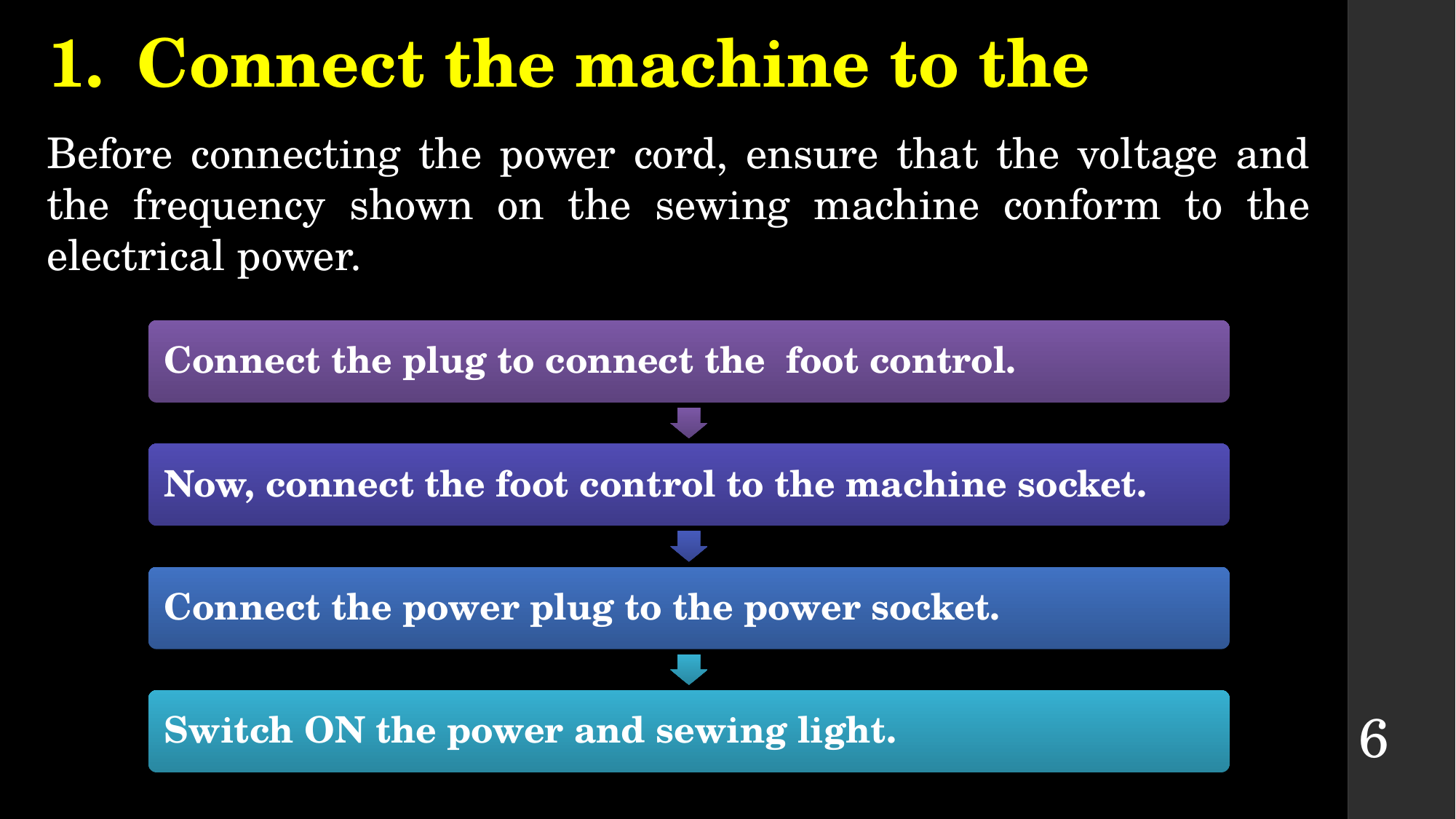

# Connect the machine to the
Before connecting the power cord, ensure that the voltage and the frequency shown on the sewing machine conform to the electrical power.
Connect the plug to connect the  foot control.

Now, connect the foot control to the machine socket.

Connect the power plug to the power socket.

Switch ON the power and sewing light.
6